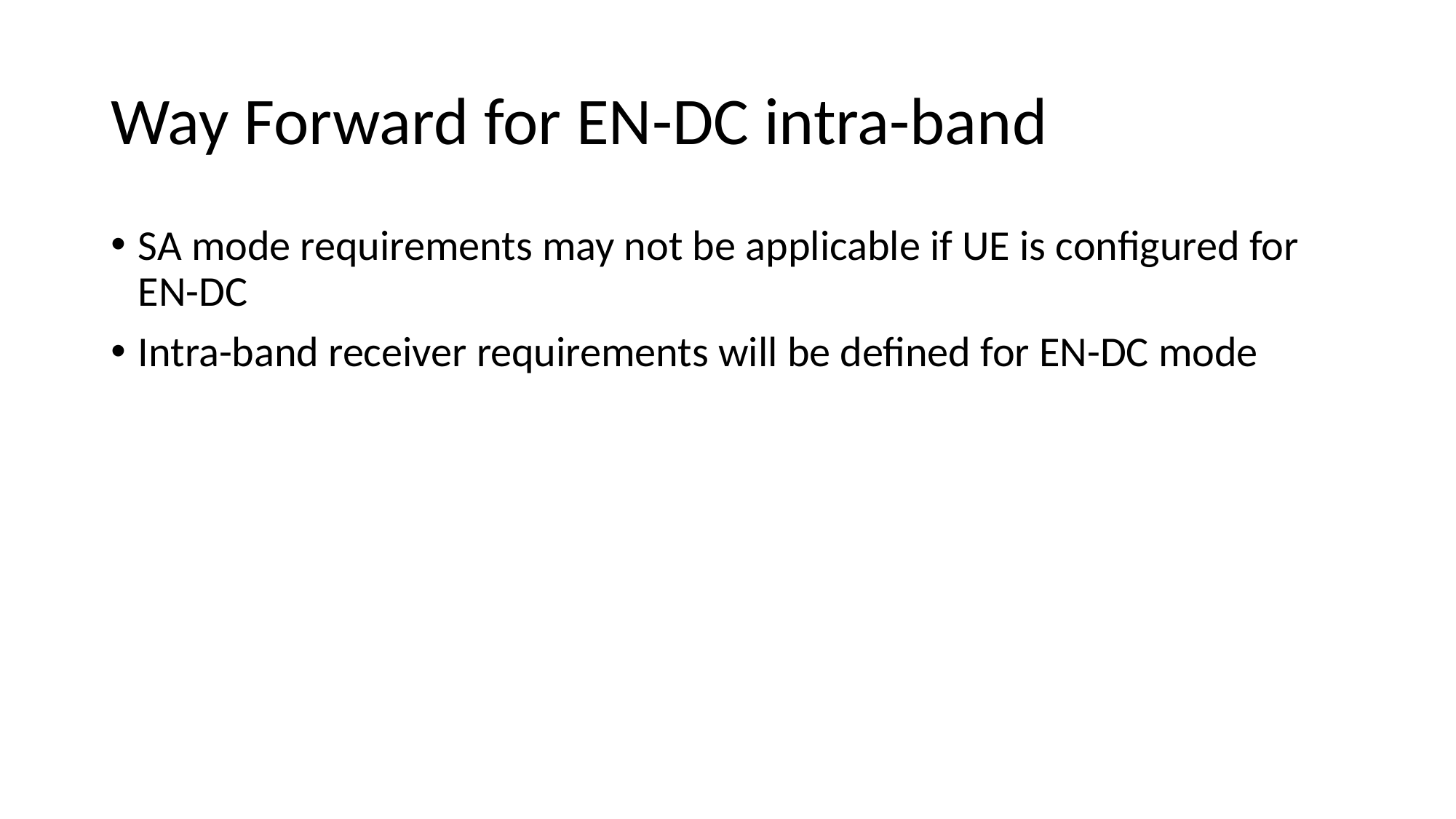

# Way Forward for EN-DC intra-band
SA mode requirements may not be applicable if UE is configured for EN-DC
Intra-band receiver requirements will be defined for EN-DC mode